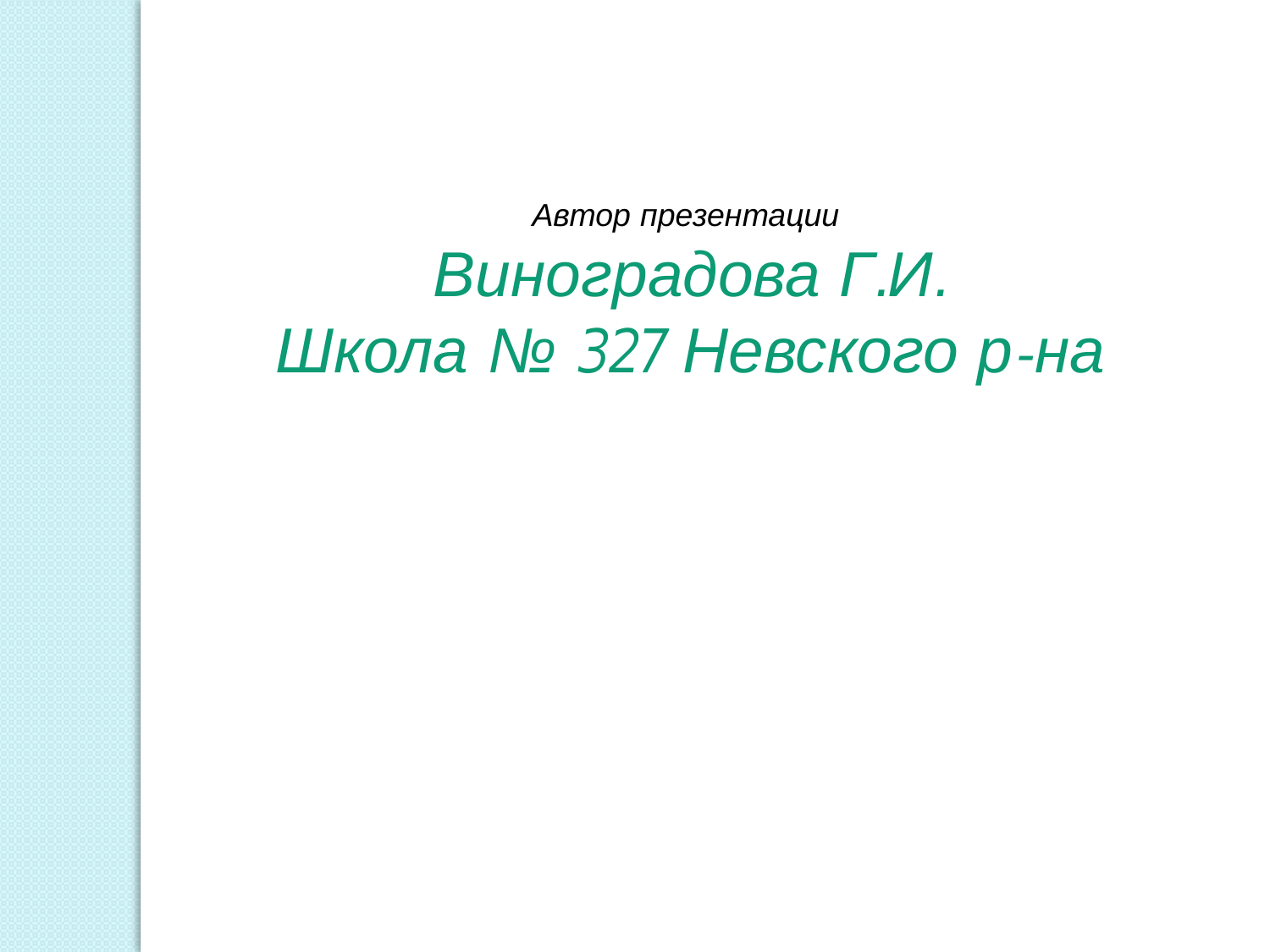

Автор презентации
Виноградова Г.И.
Школа № 327 Невского р-на